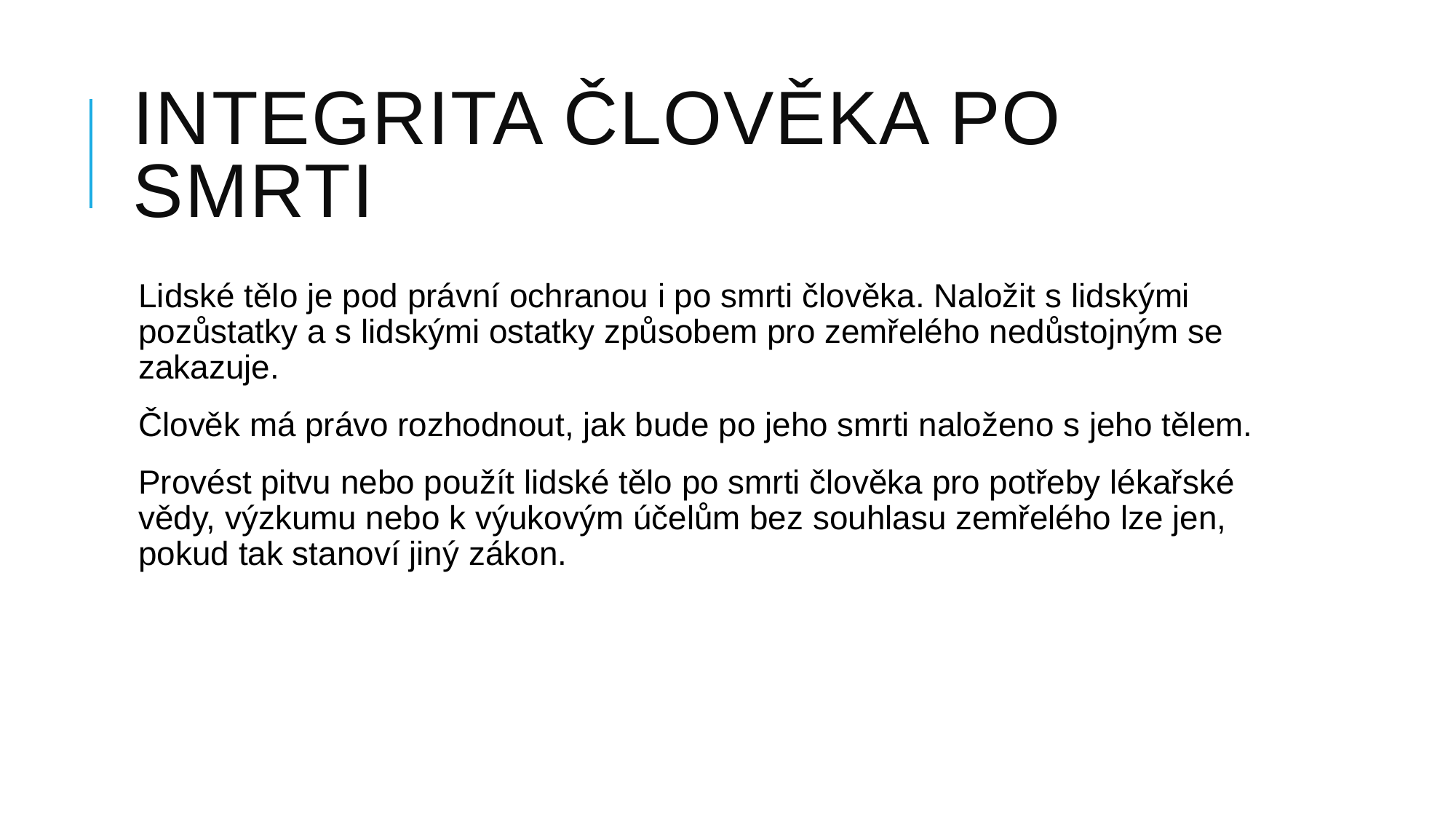

# Integrita člověka po smrti
Lidské tělo je pod právní ochranou i po smrti člověka. Naložit s lidskými pozůstatky a s lidskými ostatky způsobem pro zemřelého nedůstojným se zakazuje.
Člověk má právo rozhodnout, jak bude po jeho smrti naloženo s jeho tělem.
Provést pitvu nebo použít lidské tělo po smrti člověka pro potřeby lékařské vědy, výzkumu nebo k výukovým účelům bez souhlasu zemřelého lze jen, pokud tak stanoví jiný zákon.